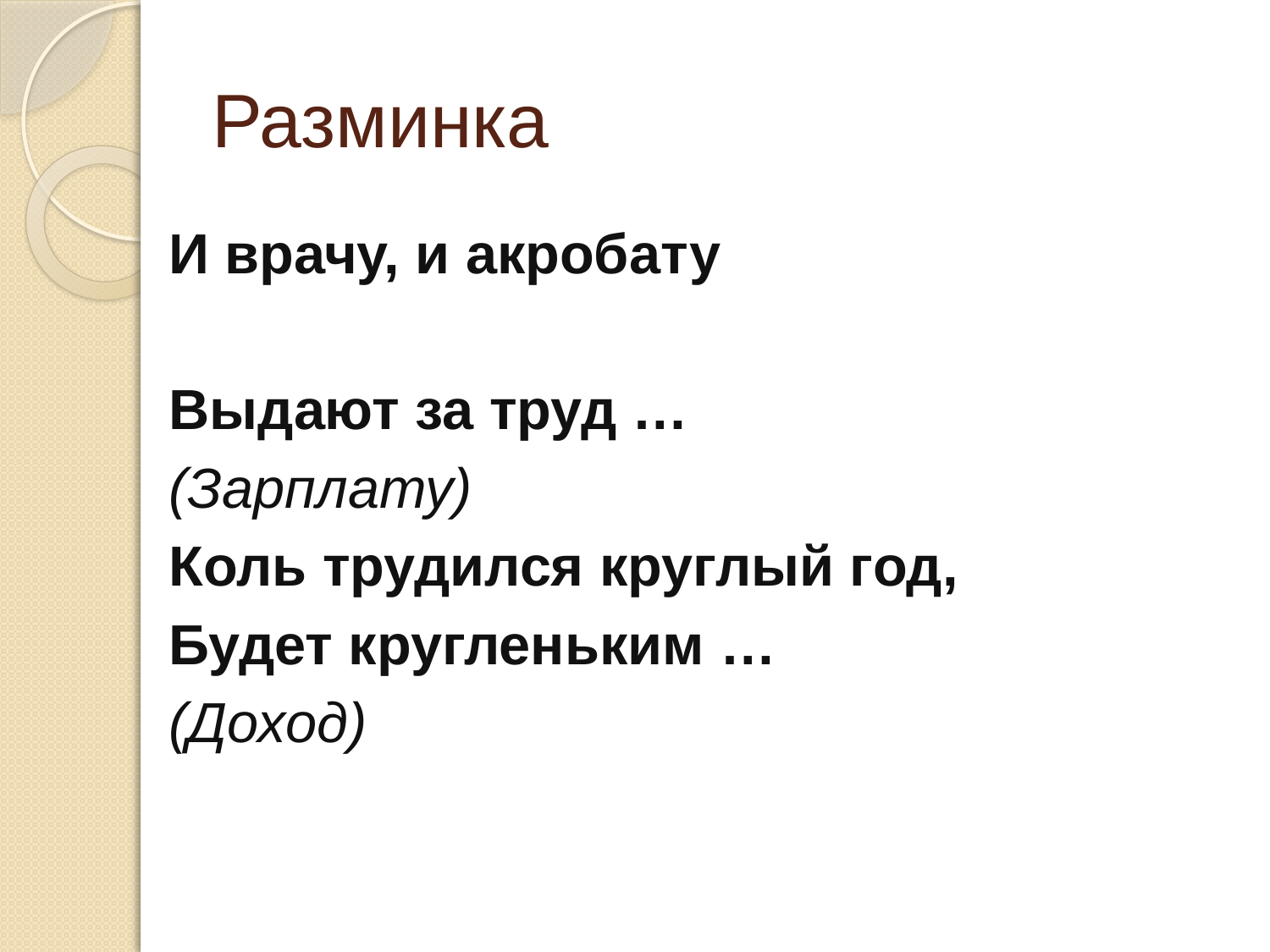

# Разминка
И врачу, и акробату
Выдают за труд …
(Зарплату)
Коль трудился круглый год,
Будет кругленьким …
(Доход)